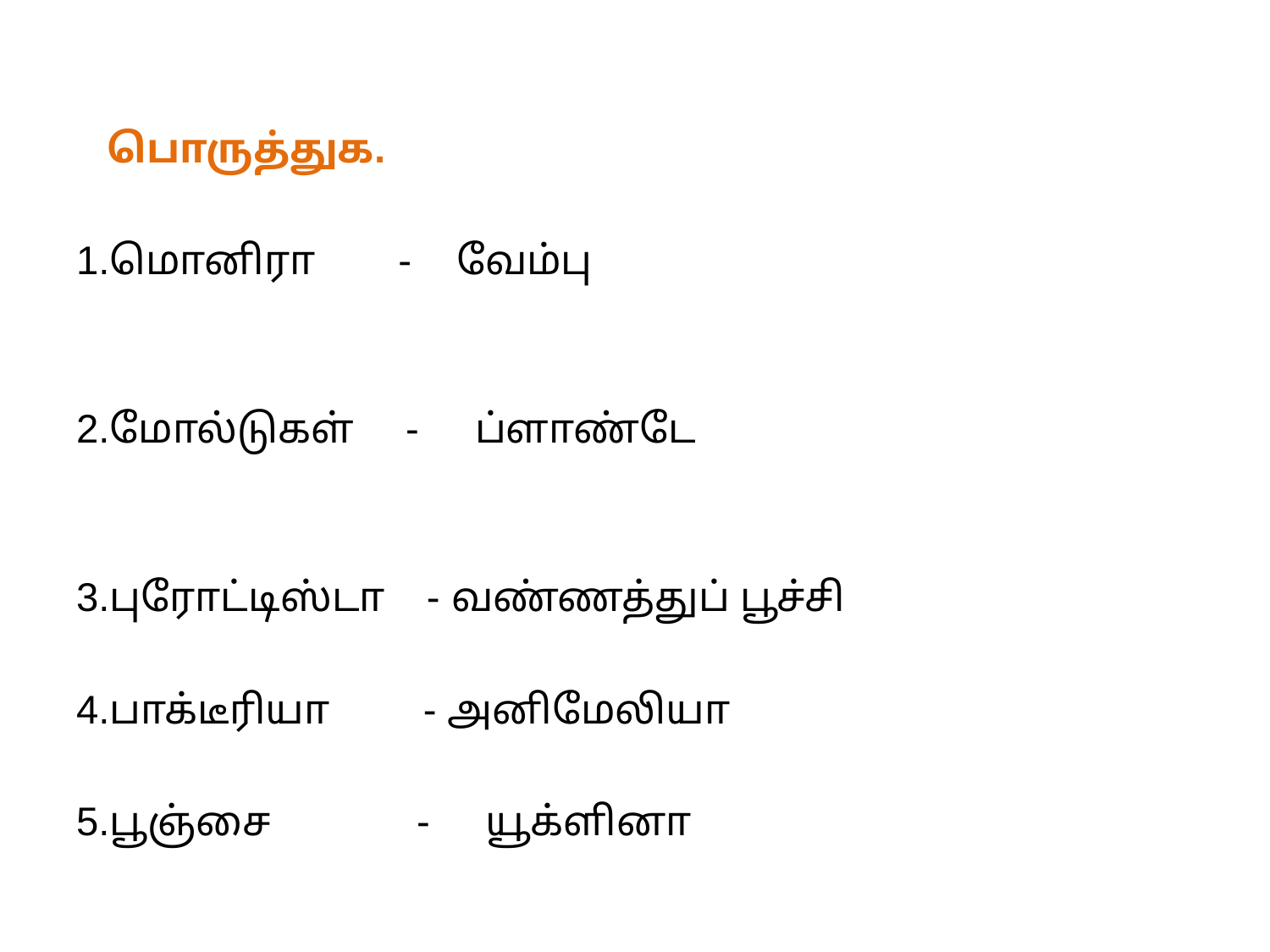

பொருத்துக.

1.மொனிரா        -    வேம்பு

2.மோல்டுகள்     -     ப்ளாண்டே

3.புரோட்டிஸ்டா    - வண்ணத்துப் பூச்சி

4.பாக்டீரியா         - அனிமேலியா

5.பூஞ்சை              -     யூக்ளினா